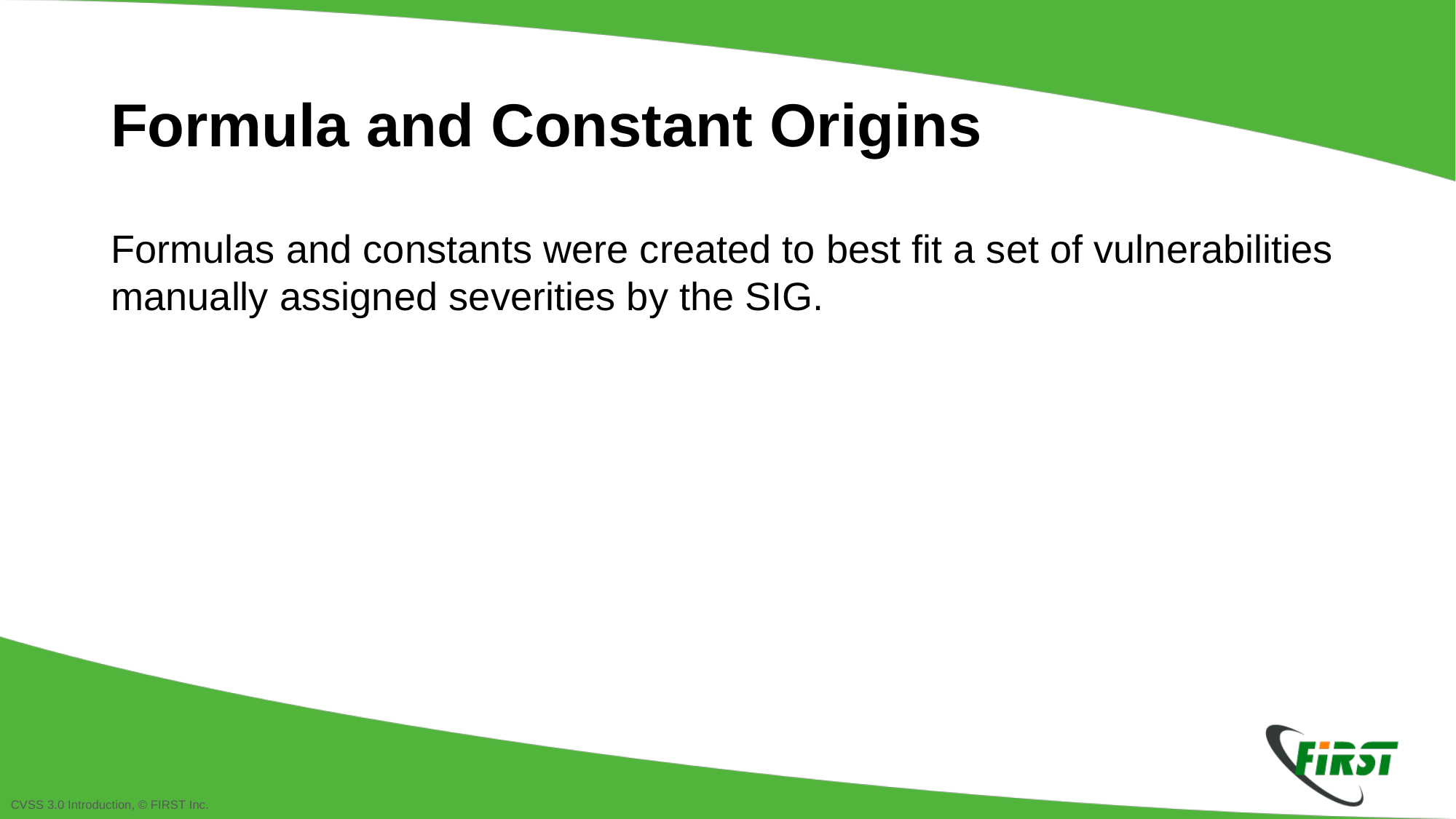

Formula and Constant Origins
Formulas and constants were created to best fit a set of vulnerabilities manually assigned severities by the SIG.